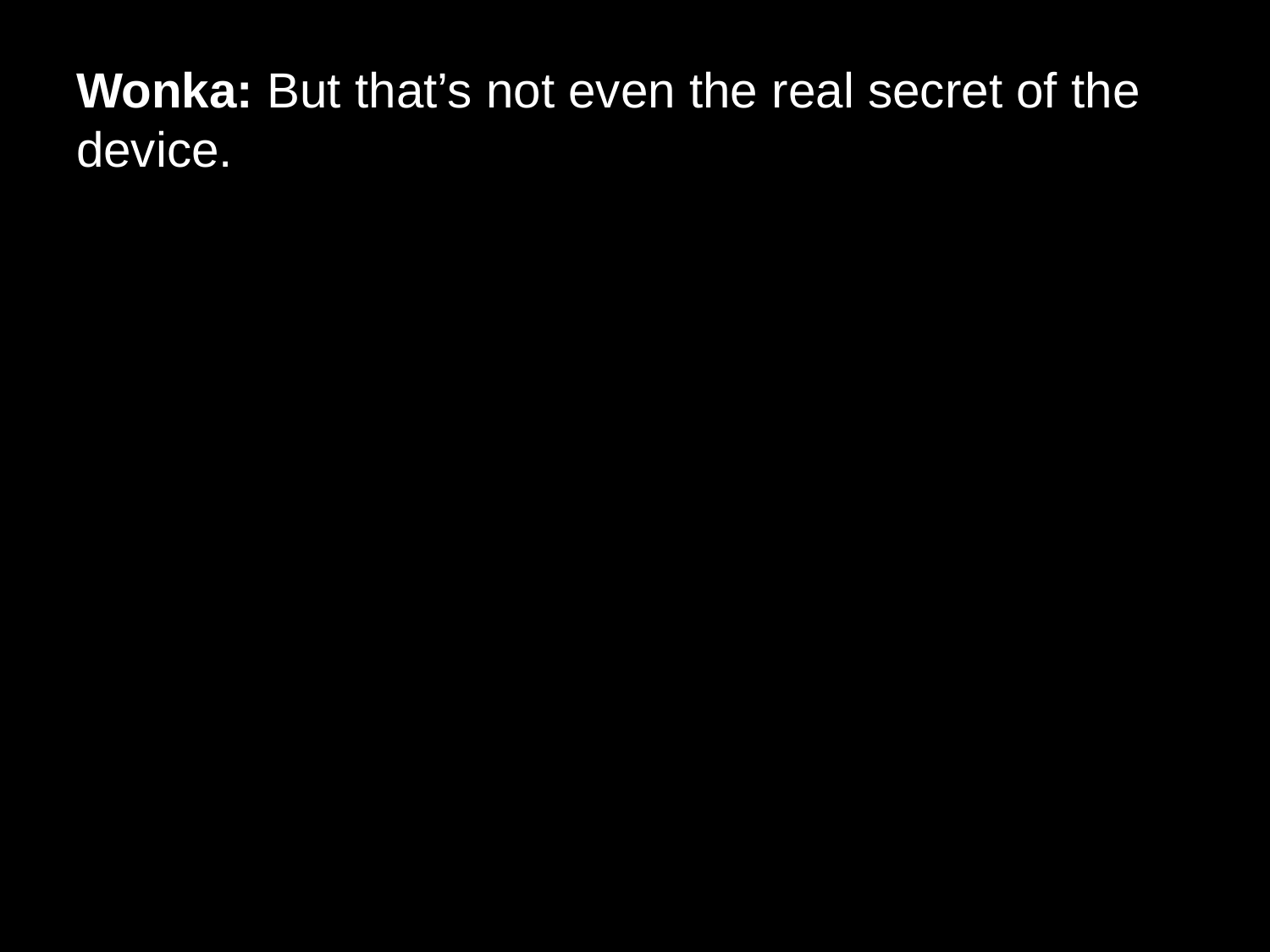

# Wonka: But that’s not even the real secret of the device.